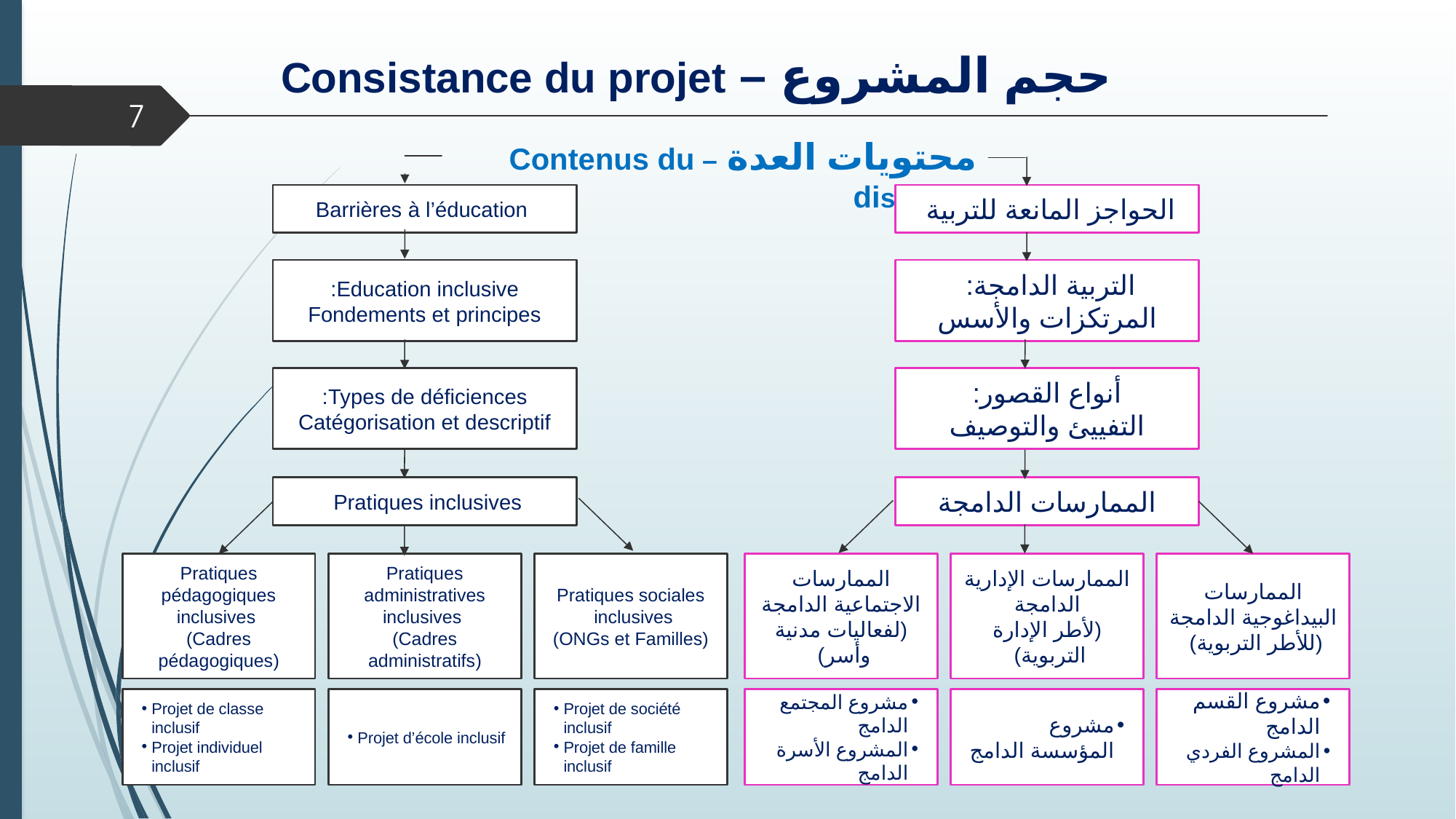

# حجم المشروع – Consistance du projet
7
محتويات العدة – Contenus du dispositif
Barrières à l’éducation
الحواجز المانعة للتربية
Education inclusive:
Fondements et principes
التربية الدامجة:
المرتكزات والأسس
Types de déficiences:
Catégorisation et descriptif
أنواع القصور:
التفييئ والتوصيف
Pratiques inclusives
الممارسات الدامجة
Pratiques pédagogiques inclusives
(Cadres pédagogiques)
Pratiques administratives inclusives
(Cadres administratifs)
Pratiques sociales inclusives
(ONGs et Familles)
الممارسات الاجتماعية الدامجة
(لفعاليات مدنية وأسر)
الممارسات الإدارية الدامجة
(لأطر الإدارة التربوية)
الممارسات البيداغوجية الدامجة
(للأطر التربوية)
Projet de classe inclusif
Projet individuel inclusif
Projet d’école inclusif
Projet de société inclusif
Projet de famille inclusif
مشروع المجتمع  الدامج
المشروع الأسرة الدامج
مشروع المؤسسة الدامج
مشروع القسم الدامج
المشروع الفردي الدامج